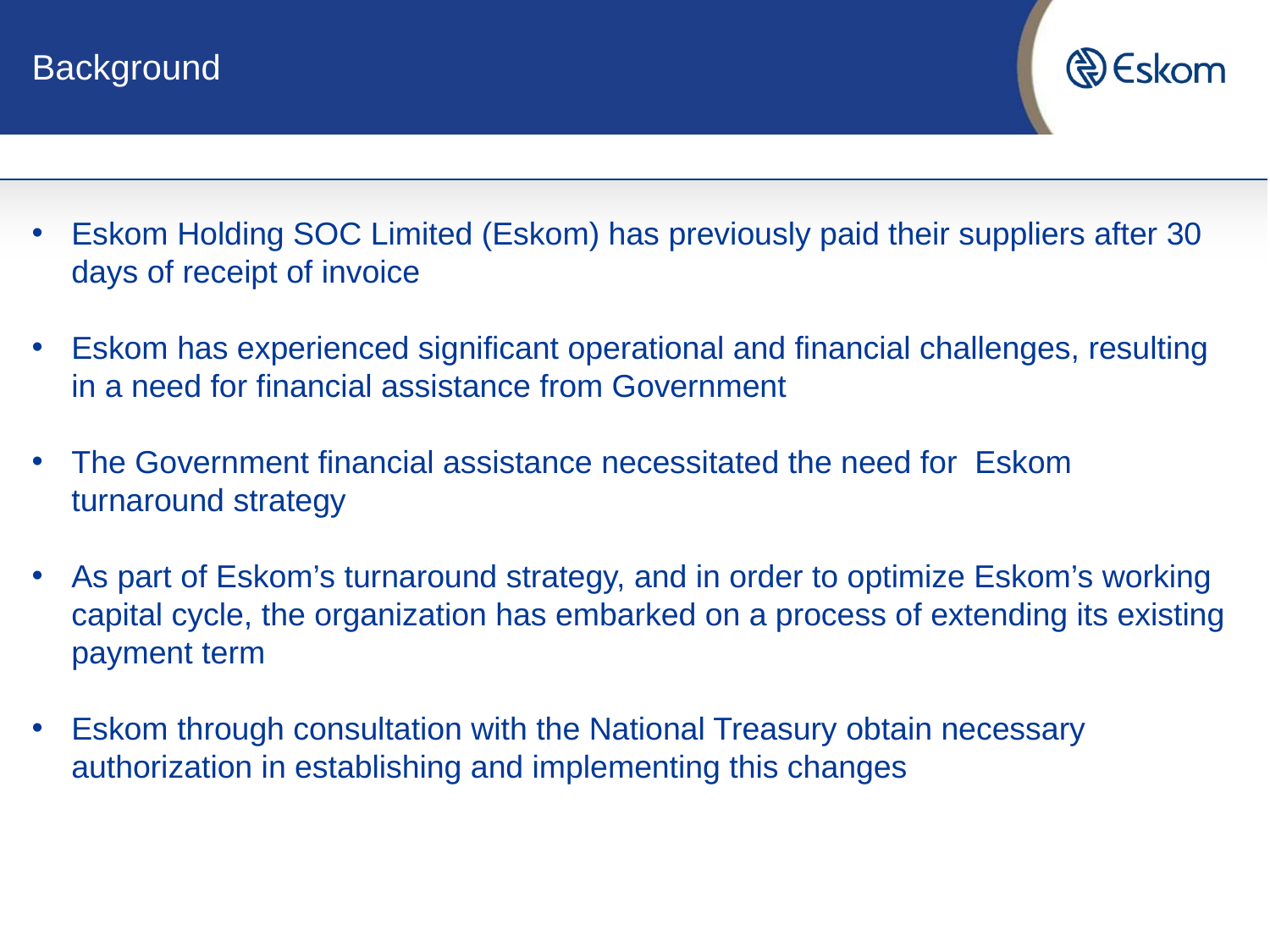

# Background
Eskom Holding SOC Limited (Eskom) has previously paid their suppliers after 30 days of receipt of invoice

Eskom has experienced significant operational and financial challenges, resulting in a need for financial assistance from Government

The Government financial assistance necessitated the need for  Eskom turnaround strategy

As part of Eskom’s turnaround strategy, and in order to optimize Eskom’s working capital cycle, the organization has embarked on a process of extending its existing payment term

Eskom through consultation with the National Treasury obtain necessary authorization in establishing and implementing this changes